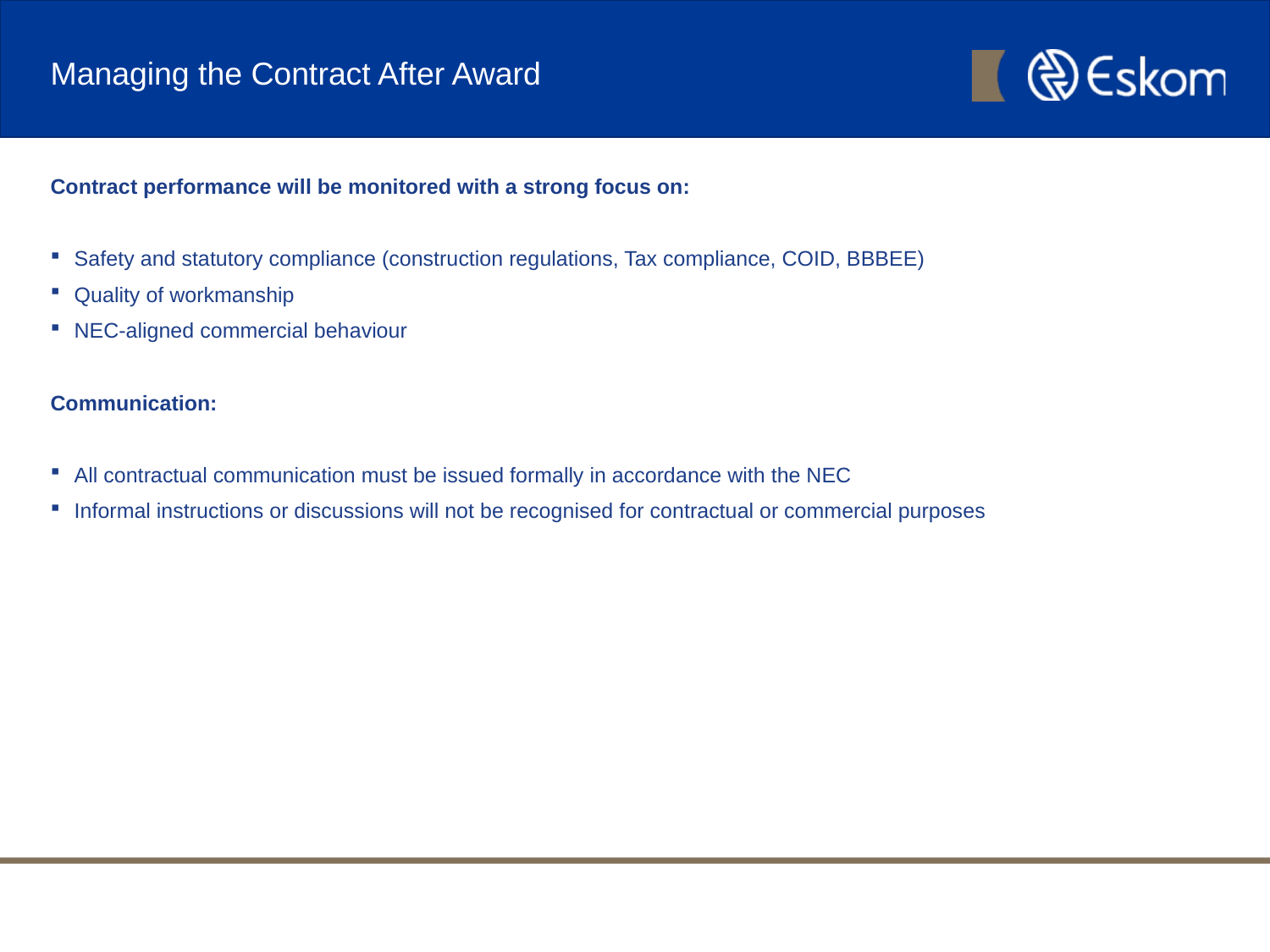

# Managing the Contract After Award
Contract performance will be monitored with a strong focus on:

Safety and statutory compliance (construction regulations, Tax compliance, COID, BBBEE)
Quality of workmanship
NEC-aligned commercial behaviour

Communication:

All contractual communication must be issued formally in accordance with the NEC
Informal instructions or discussions will not be recognised for contractual or commercial purposes